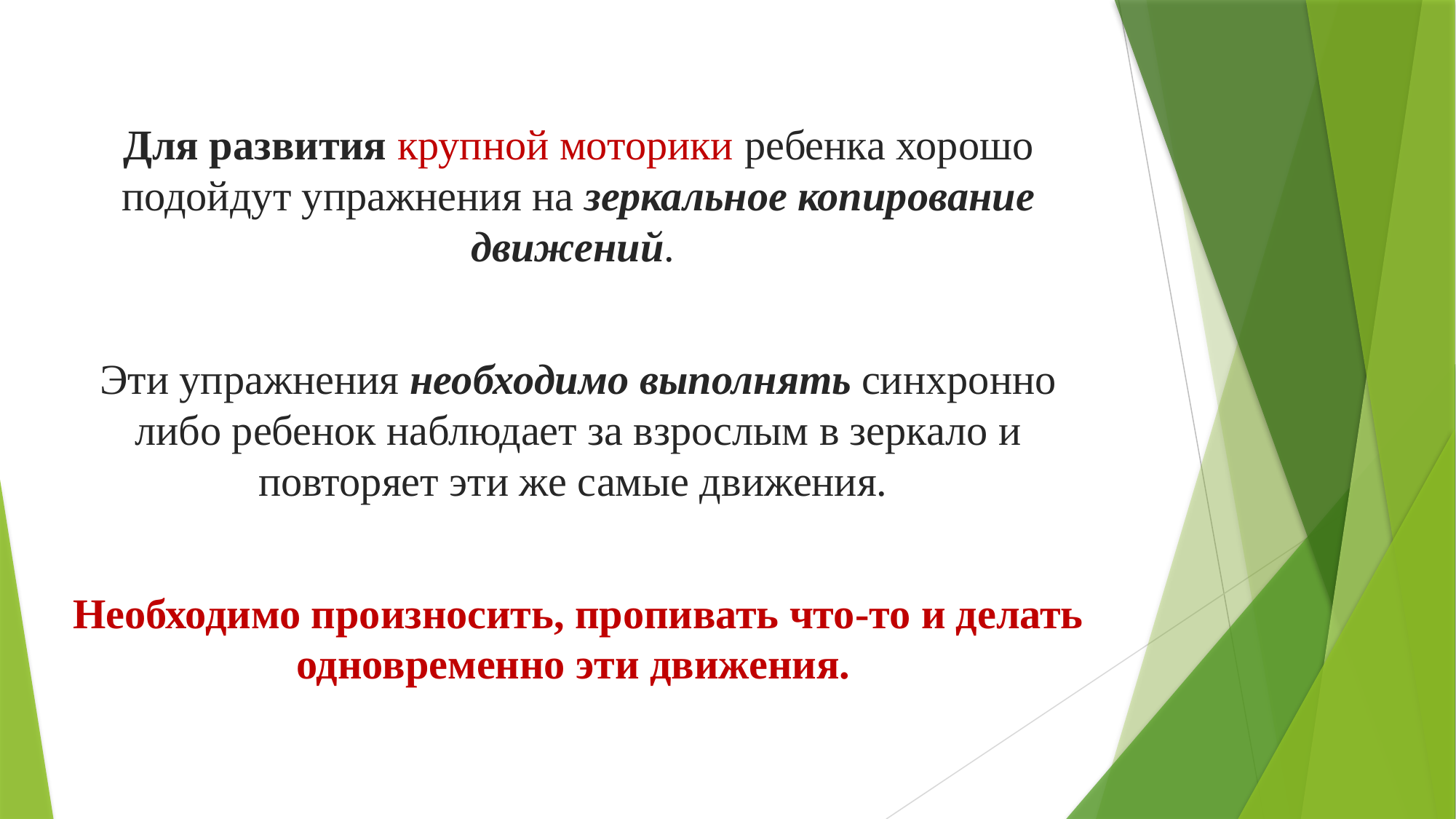

Для развития крупной моторики ребенка хорошо подойдут упражнения на зеркальное копирование движений.

Эти упражнения необходимо выполнять синхронно либо ребенок наблюдает за взрослым в зеркало и повторяет эти же самые движения.

Необходимо произносить, пропивать что-то и делать одновременно эти движения.